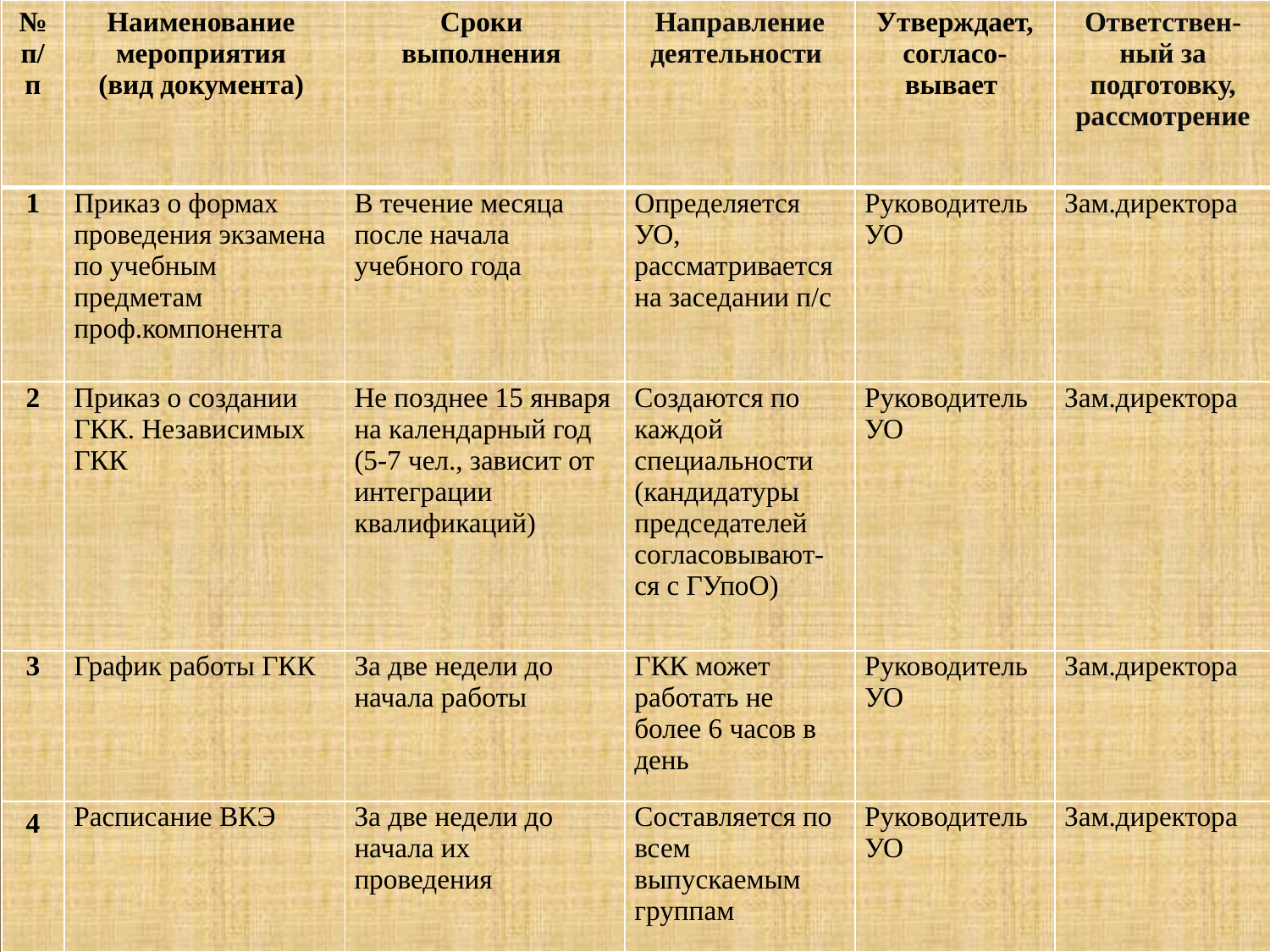

| № п/п | Наименование мероприятия (вид документа) | Сроки выполнения | Направление деятельности | Утверждает, согласо-вывает | Ответствен-ный за подготовку, рассмотрение |
| --- | --- | --- | --- | --- | --- |
| 1 | Приказ о формах проведения экзамена по учебным предметам проф.компонента | В течение месяца после начала учебного года | Определяется УО, рассматривается на заседании п/с | Руководитель УО | Зам.директора |
| 2 | Приказ о создании ГКК. Независимых ГКК | Не позднее 15 января на календарный год (5-7 чел., зависит от интеграции квалификаций) | Создаются по каждой специальности (кандидатуры председателей согласовывают- ся с ГУпоО) | Руководитель УО | Зам.директора |
| 3 | График работы ГКК | За две недели до начала работы | ГКК может работать не более 6 часов в день | Руководитель УО | Зам.директора |
| 4 | Расписание ВКЭ | За две недели до начала их проведения | Составляется по всем выпускаемым группам | Руководитель УО | Зам.директора |